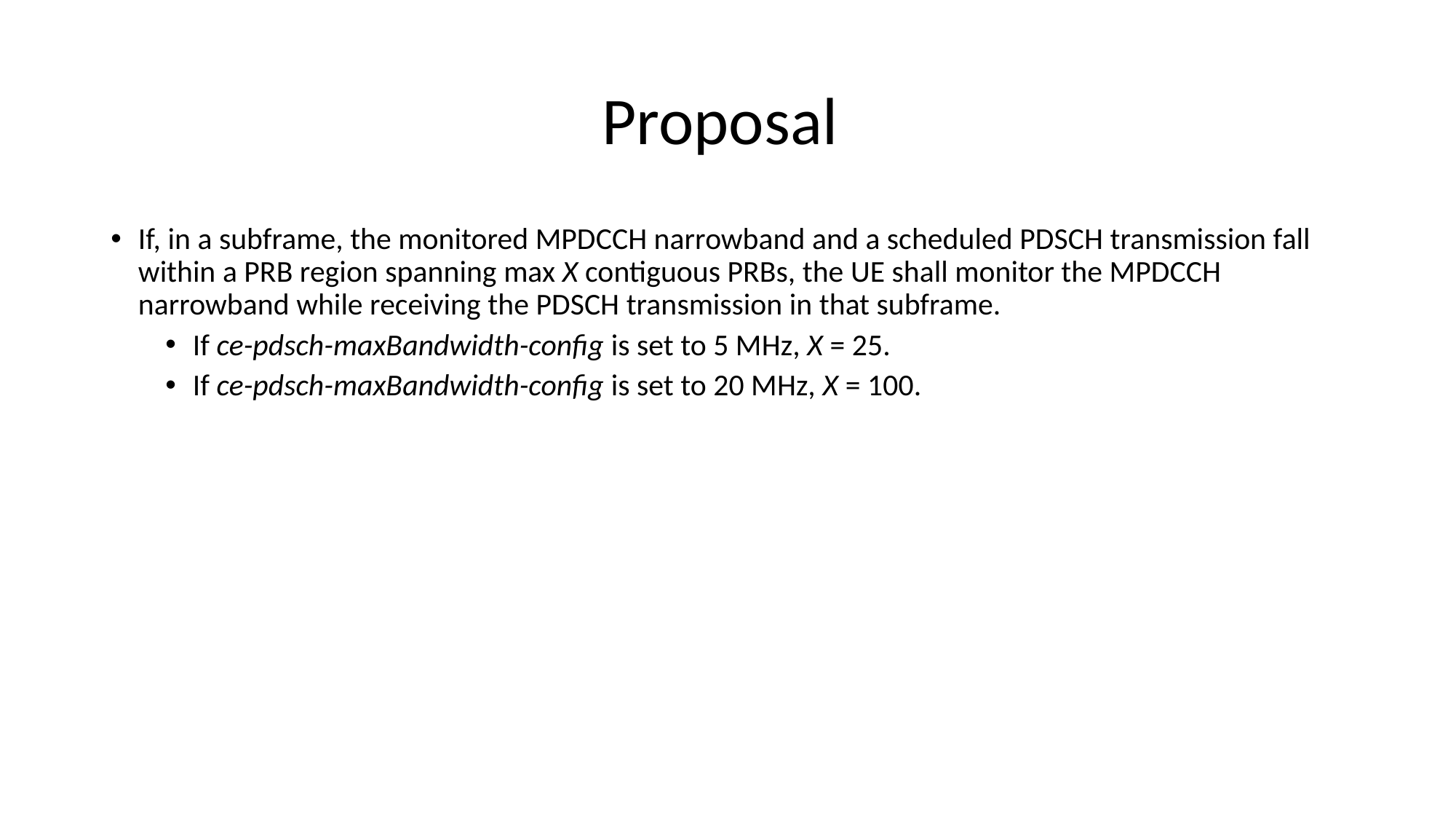

# Proposal
If, in a subframe, the monitored MPDCCH narrowband and a scheduled PDSCH transmission fall within a PRB region spanning max X contiguous PRBs, the UE shall monitor the MPDCCH narrowband while receiving the PDSCH transmission in that subframe.
If ce-pdsch-maxBandwidth-config is set to 5 MHz, X = 25.
If ce-pdsch-maxBandwidth-config is set to 20 MHz, X = 100.